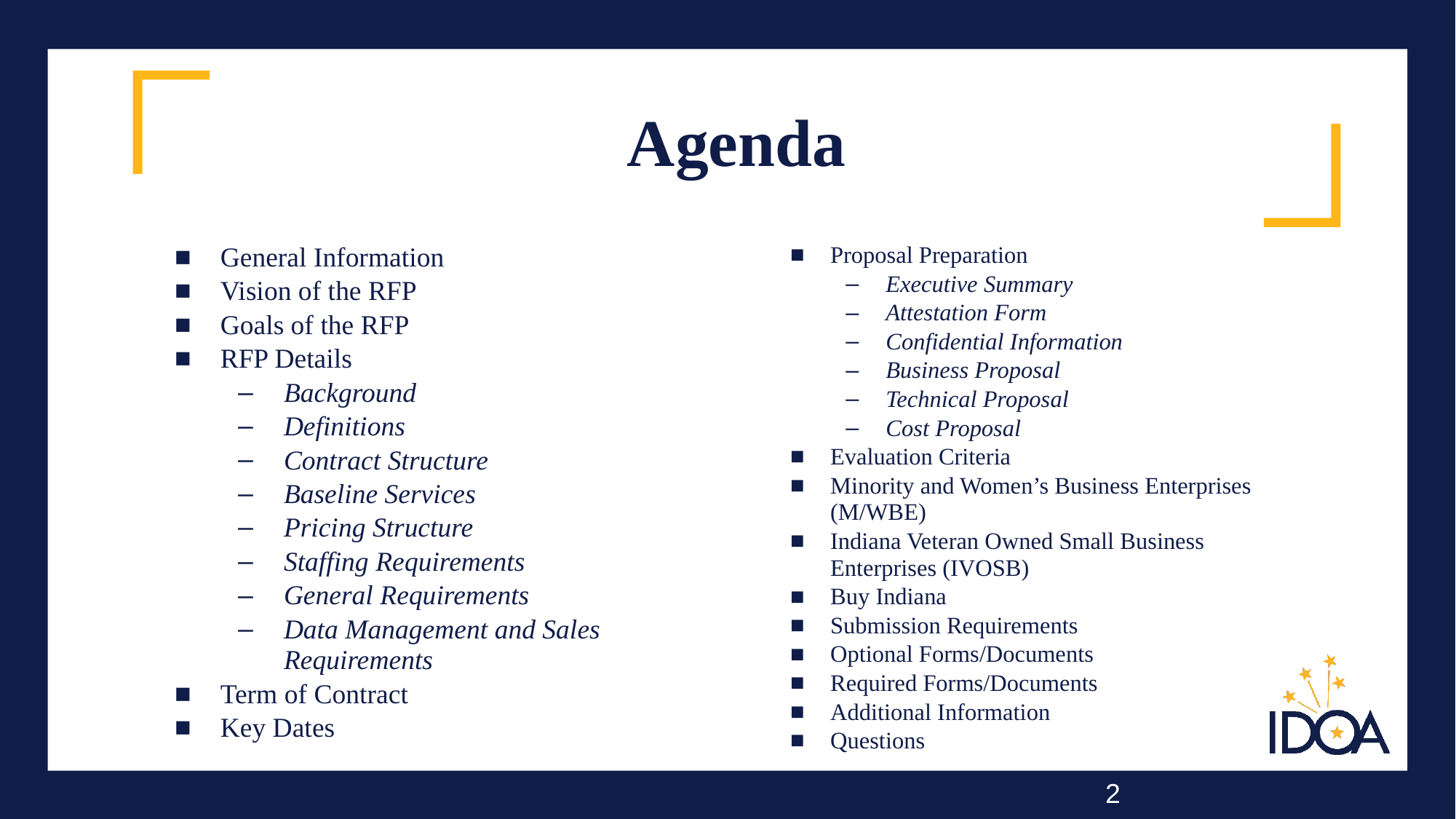

# Agenda
General Information
Vision of the RFP
Goals of the RFP
RFP Details
Background
Definitions
Contract Structure
Baseline Services
Pricing Structure
Staffing Requirements
General Requirements
Data Management and Sales Requirements
Term of Contract
Key Dates

Proposal Preparation
Executive Summary
Attestation Form
Confidential Information
Business Proposal
Technical Proposal
Cost Proposal
Evaluation Criteria
Minority and Women’s Business Enterprises (M/WBE)
Indiana Veteran Owned Small Business Enterprises (IVOSB)
Buy Indiana
Submission Requirements
Optional Forms/Documents
Required Forms/Documents
Additional Information
Questions

2